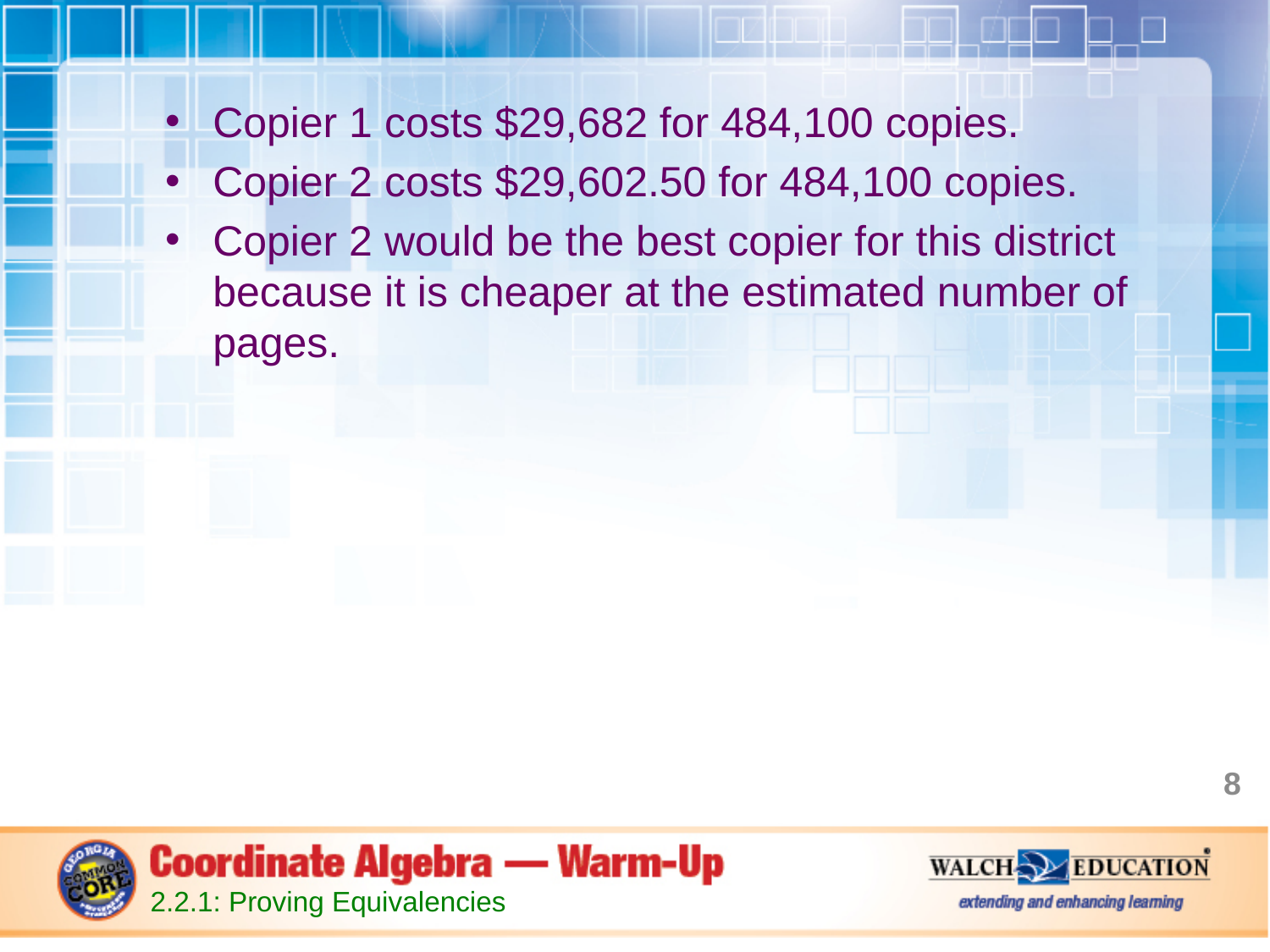

Copier 1 costs $29,682 for 484,100 copies.
Copier 2 costs $29,602.50 for 484,100 copies.
Copier 2 would be the best copier for this district because it is cheaper at the estimated number of pages.

8
2.2.1: Proving Equivalencies